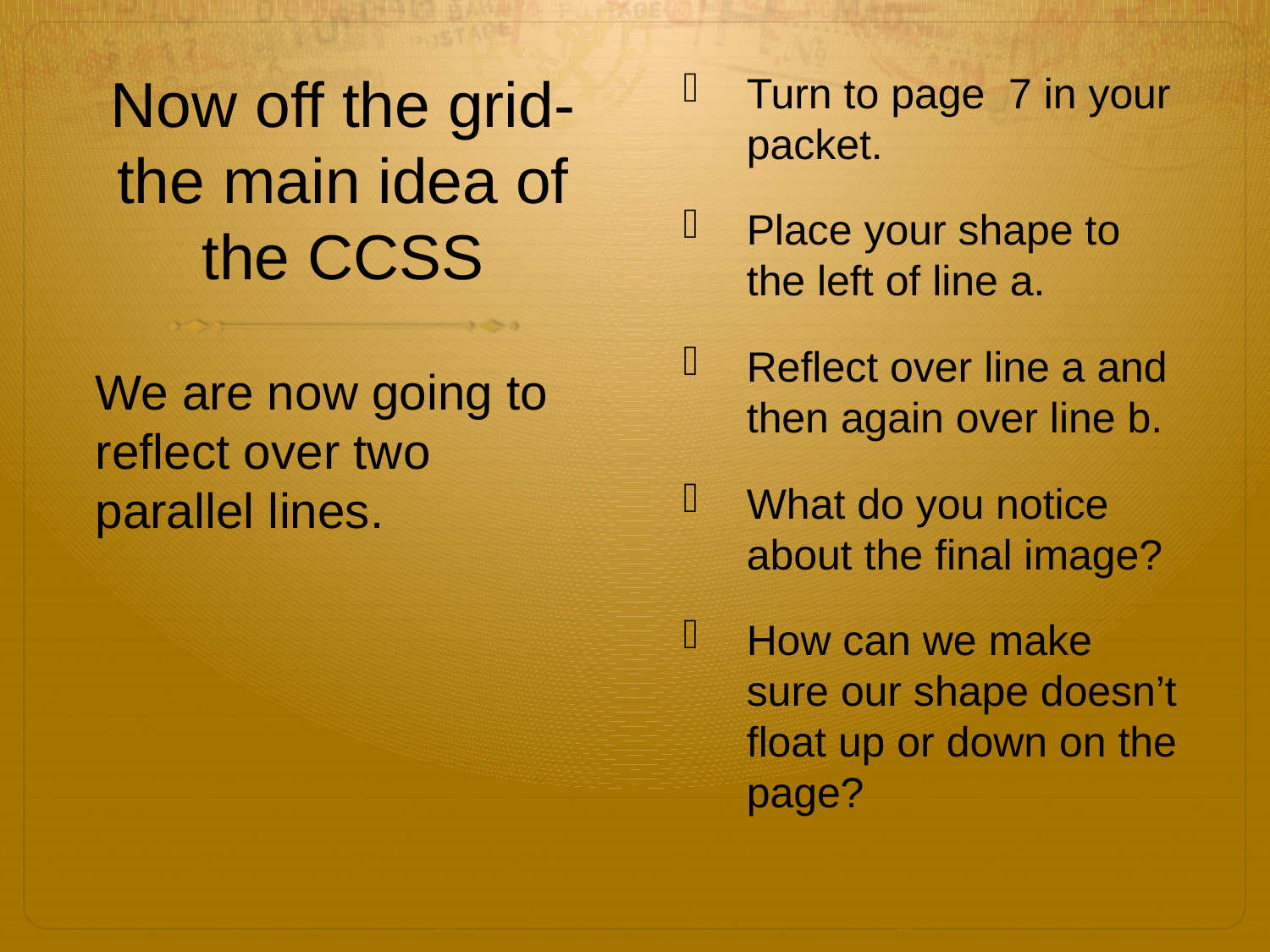

Turn to page  7 in your packet.
Place your shape to the left of line a.
Reflect over line a and then again over line b.
What do you notice about the final image?
How can we make sure our shape doesn’t float up or down on the page?
# Now off the grid-the main idea of the CCSS
We are now going to reflect over two parallel lines.